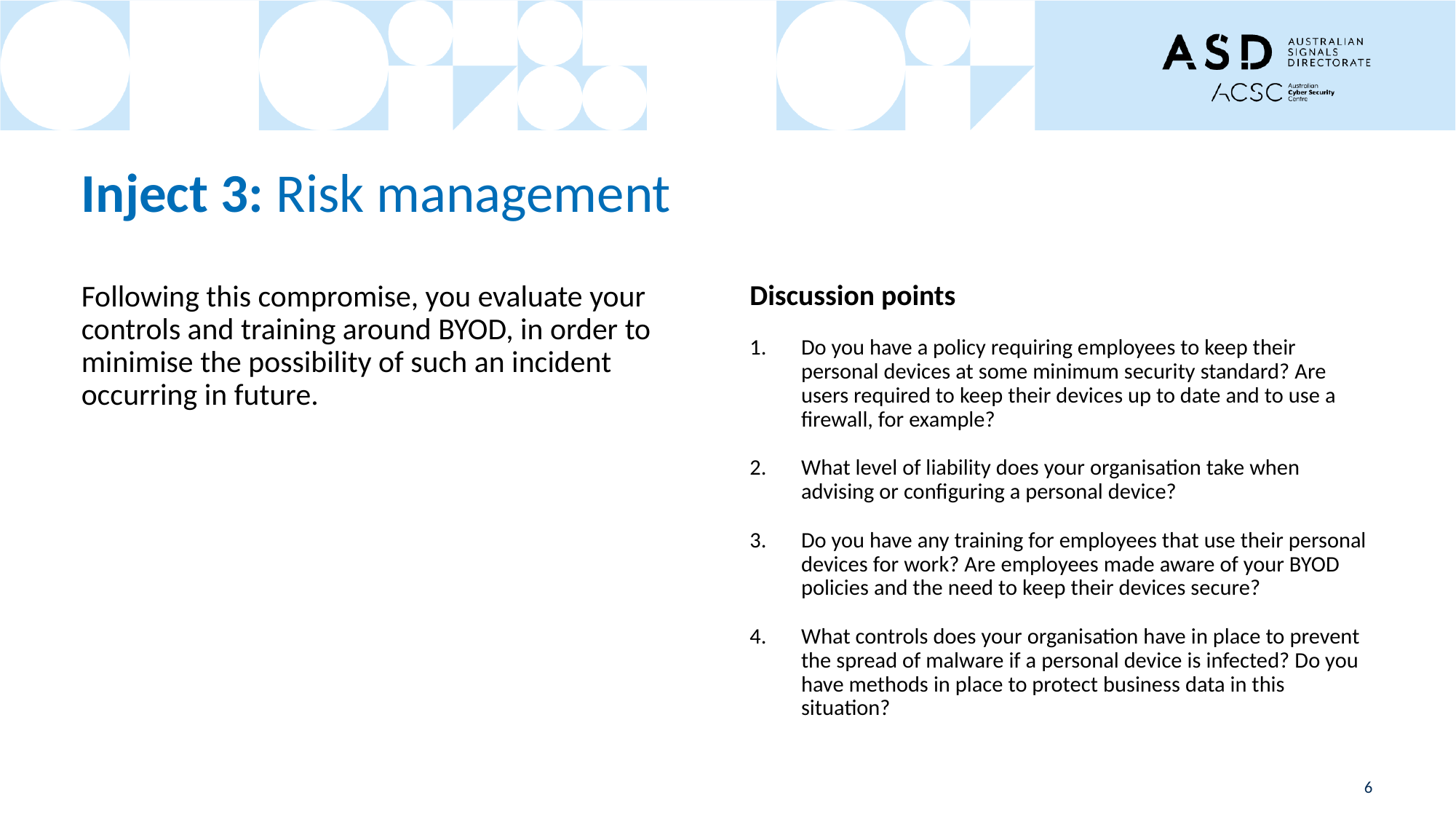

# Inject 3: Risk management
Following this compromise, you evaluate your controls and training around BYOD, in order to minimise the possibility of such an incident occurring in future.
Discussion points
Do you have a policy requiring employees to keep their personal devices at some minimum security standard? Are users required to keep their devices up to date and to use a firewall, for example?
What level of liability does your organisation take when advising or configuring a personal device?
Do you have any training for employees that use their personal devices for work? Are employees made aware of your BYOD policies and the need to keep their devices secure?
What controls does your organisation have in place to prevent the spread of malware if a personal device is infected? Do you have methods in place to protect business data in this situation?
6